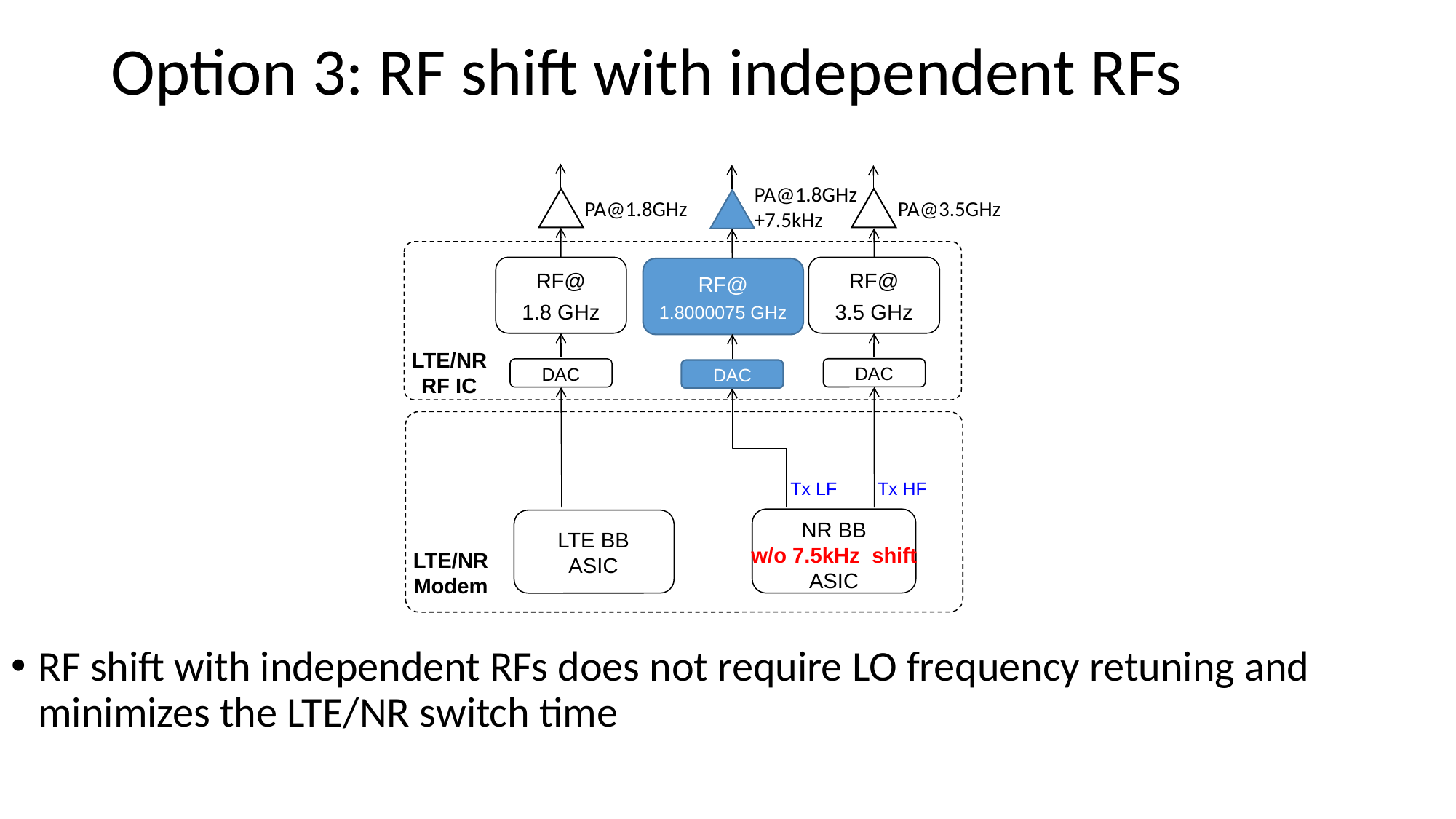

# Option 3: RF shift with independent RFs
PA@1.8GHz
+7.5kHz

PA@1.8GHz
PA@3.5GHz

RF@
1.8 GHz
RF@
3.5 GHz
RF@
1.8000075 GHz
LTE/NR
RF IC
DAC
DAC
DAC

Tx LF
Tx HF

NR BB
w/o 7.5kHz  shift ASIC
LTE BB ASIC
LTE/NR
Modem
RF shift with independent RFs does not require LO frequency retuning and minimizes the LTE/NR switch time